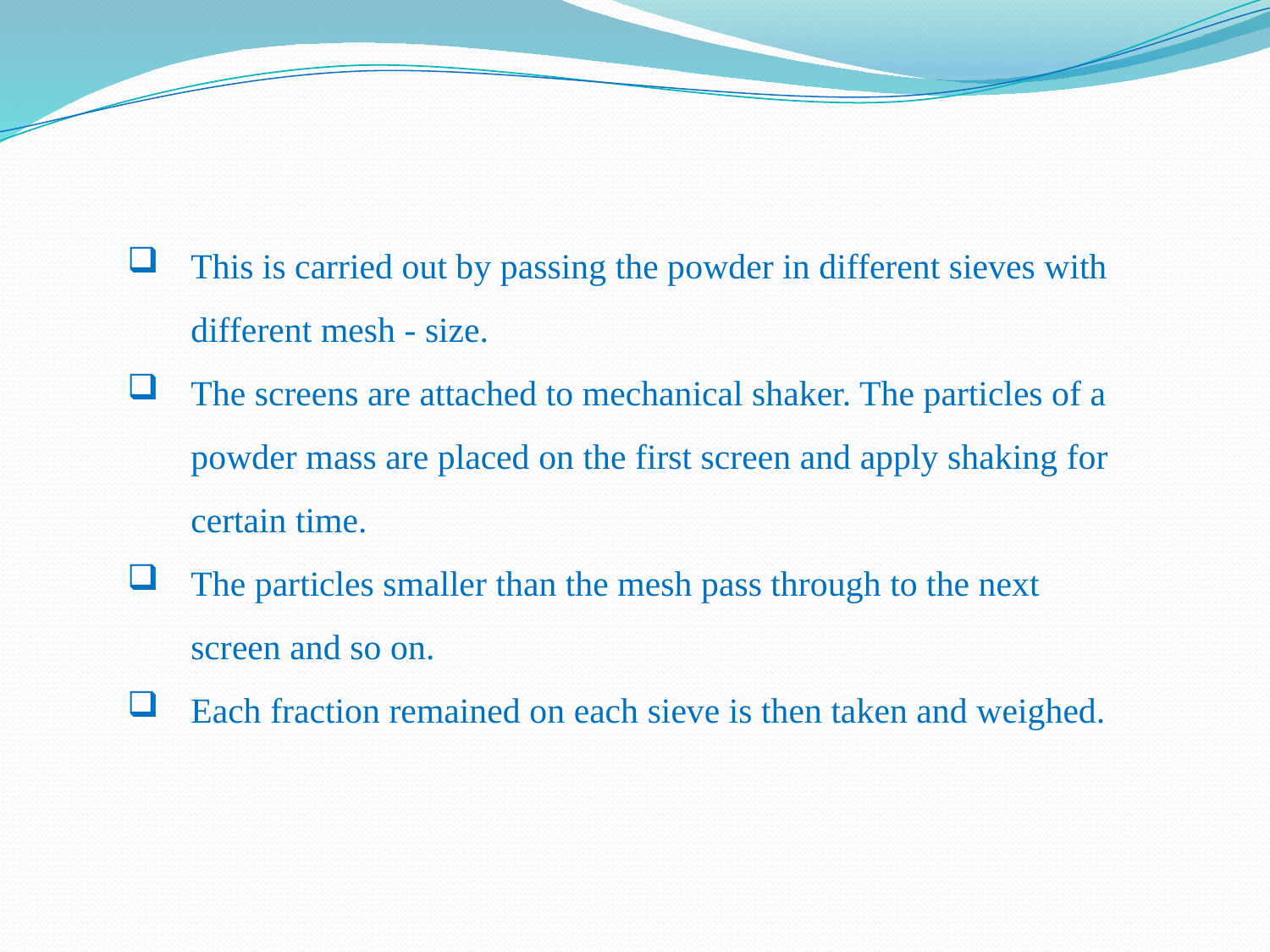

This is carried out by passing the powder in different sieves with different mesh - size.
The screens are attached to mechanical shaker. The particles of a powder mass are placed on the first screen and apply shaking for certain time.
The particles smaller than the mesh pass through to the next screen and so on.
Each fraction remained on each sieve is then taken and weighed.